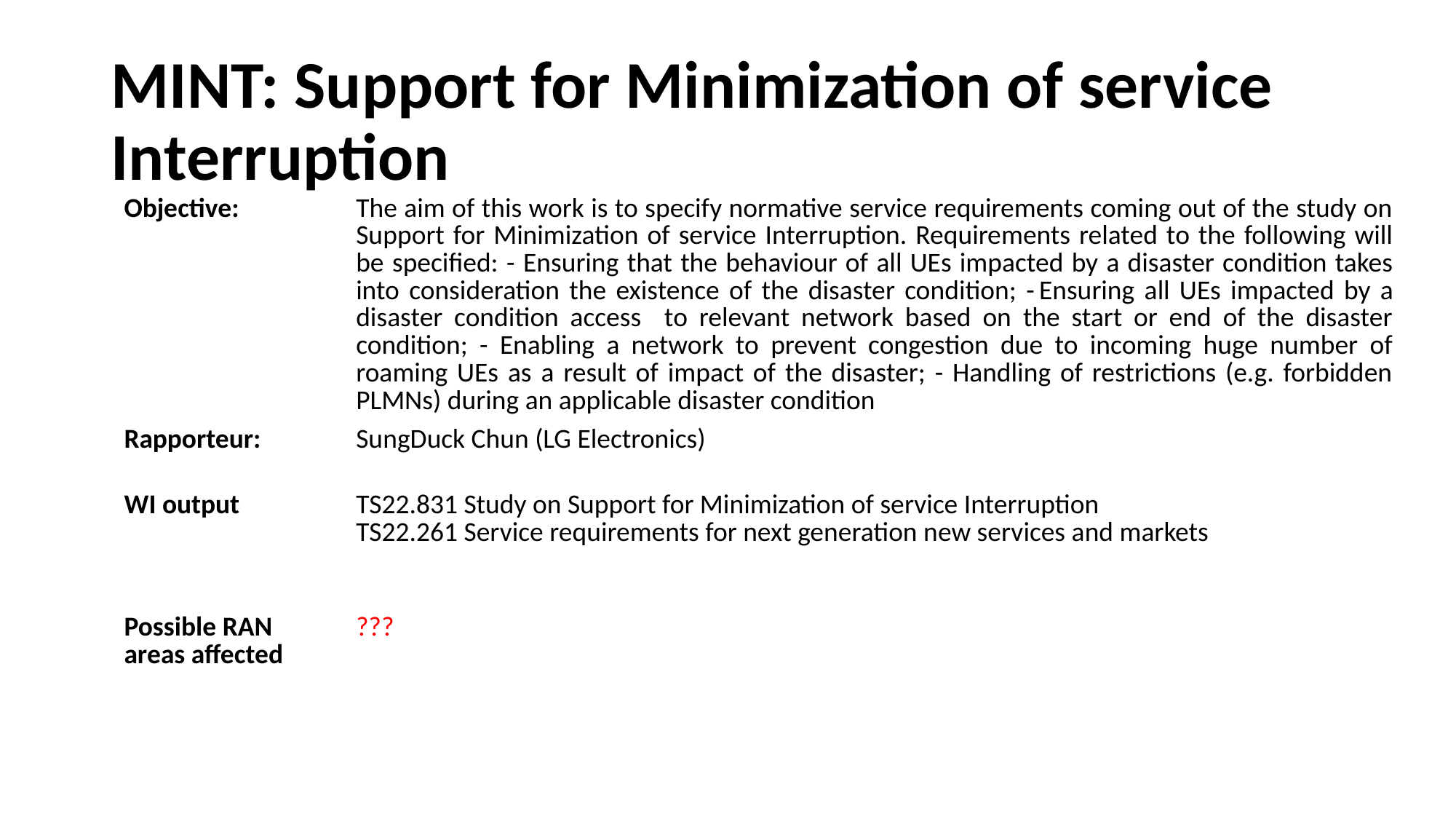

# MINT: Support for Minimization of service Interruption
| Objective: | The aim of this work is to specify normative service requirements coming out of the study on Support for Minimization of service Interruption. Requirements related to the following will be specified: - Ensuring that the behaviour of all UEs impacted by a disaster condition takes into consideration the existence of the disaster condition; - Ensuring all UEs impacted by a disaster condition access to relevant network based on the start or end of the disaster condition; - Enabling a network to prevent congestion due to incoming huge number of roaming UEs as a result of impact of the disaster; - Handling of restrictions (e.g. forbidden PLMNs) during an applicable disaster condition |
| --- | --- |
| Rapporteur: | SungDuck Chun (LG Electronics) |
| WI output | TS22.831 Study on Support for Minimization of service Interruption TS22.261 Service requirements for next generation new services and markets |
| Possible RAN areas affected | ??? |